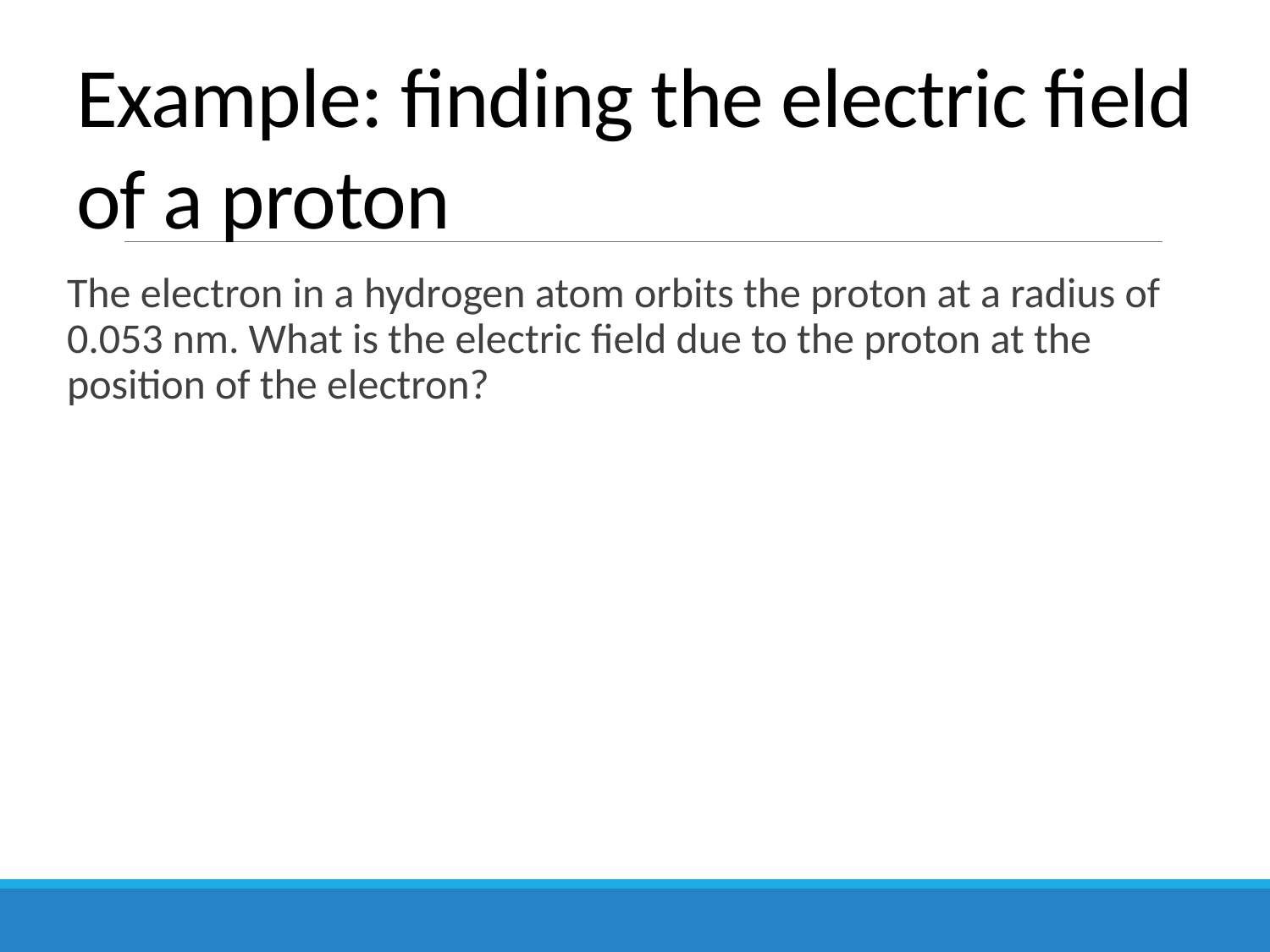

# Example: finding the electric field of a proton
The electron in a hydrogen atom orbits the proton at a radius of 0.053 nm. What is the electric field due to the proton at the position of the electron?